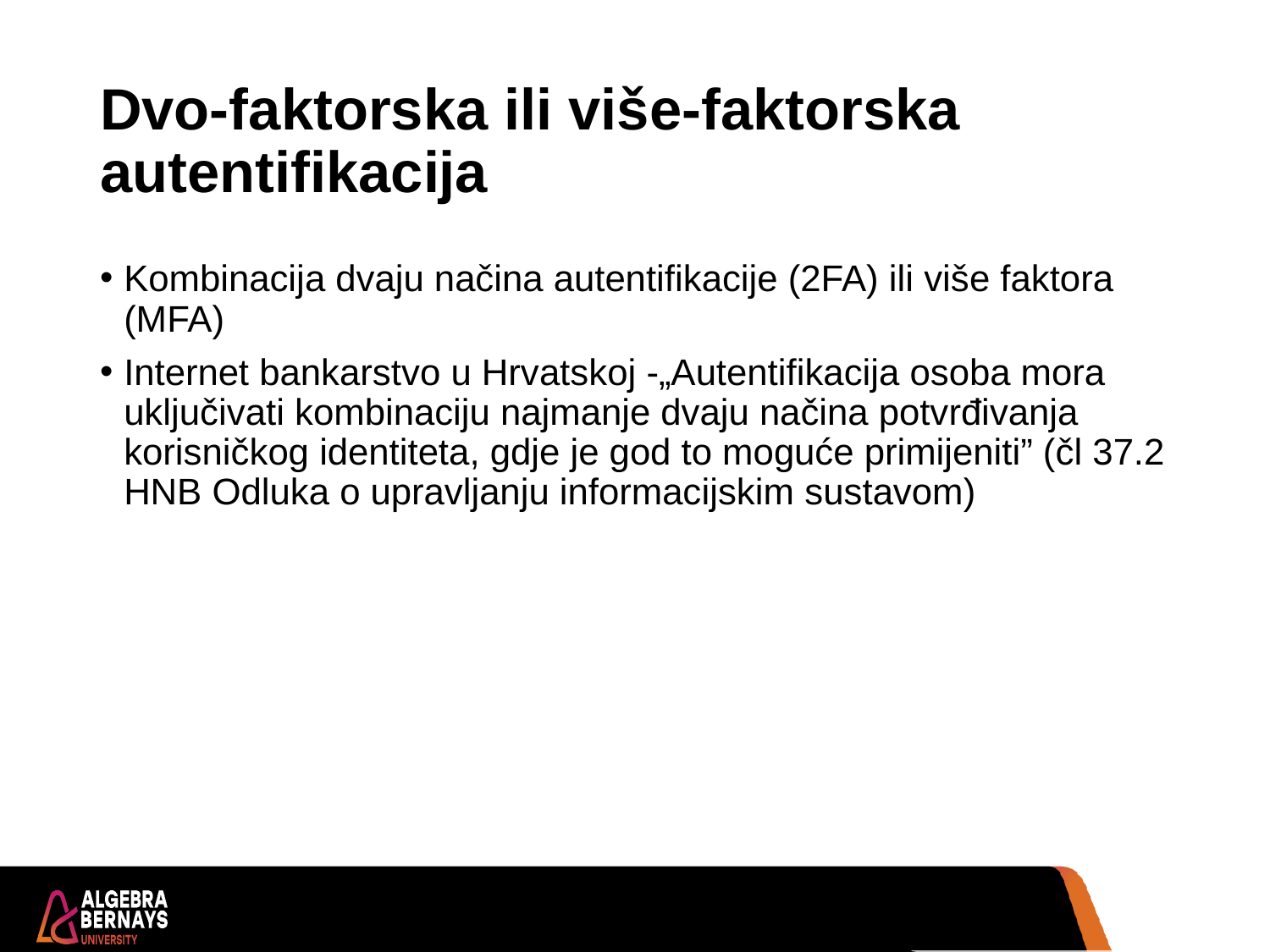

# Dvo-faktorska ili više-faktorska autentifikacija
Kombinacija dvaju načina autentifikacije (2FA) ili više faktora (MFA)
Internet bankarstvo u Hrvatskoj -„Autentifikacija osoba mora uključivati kombinaciju najmanje dvaju načina potvrđivanja korisničkog identiteta, gdje je god to moguće primijeniti” (čl 37.2 HNB Odluka o upravljanju informacijskim sustavom)